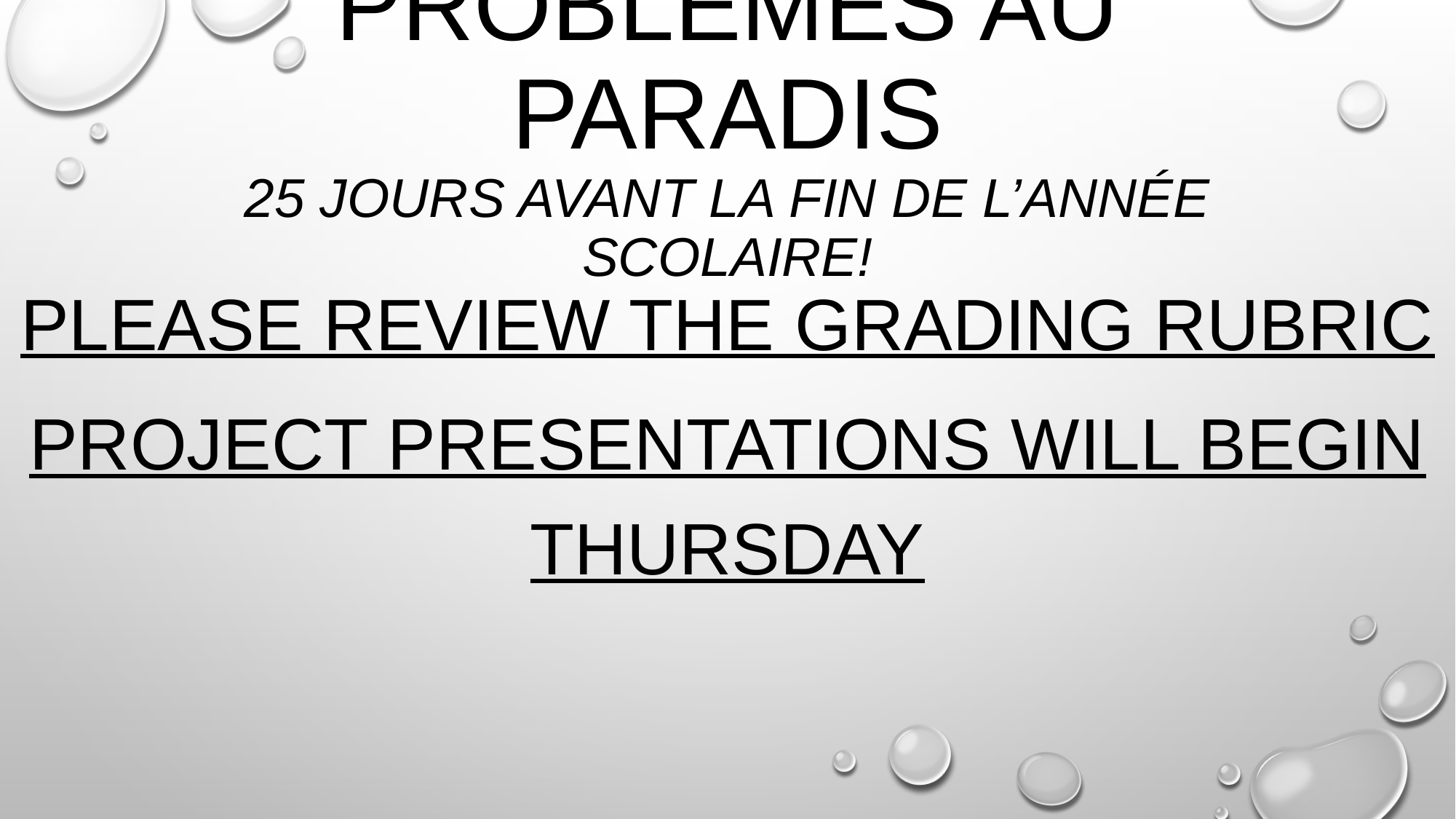

# pROBLèMES AU PARADIS 25 jours avant la fin de l’année scolaire!
Please review the grading rubric
PrOJECT PRESENTATIONS WILL BEGIN THURSDAY